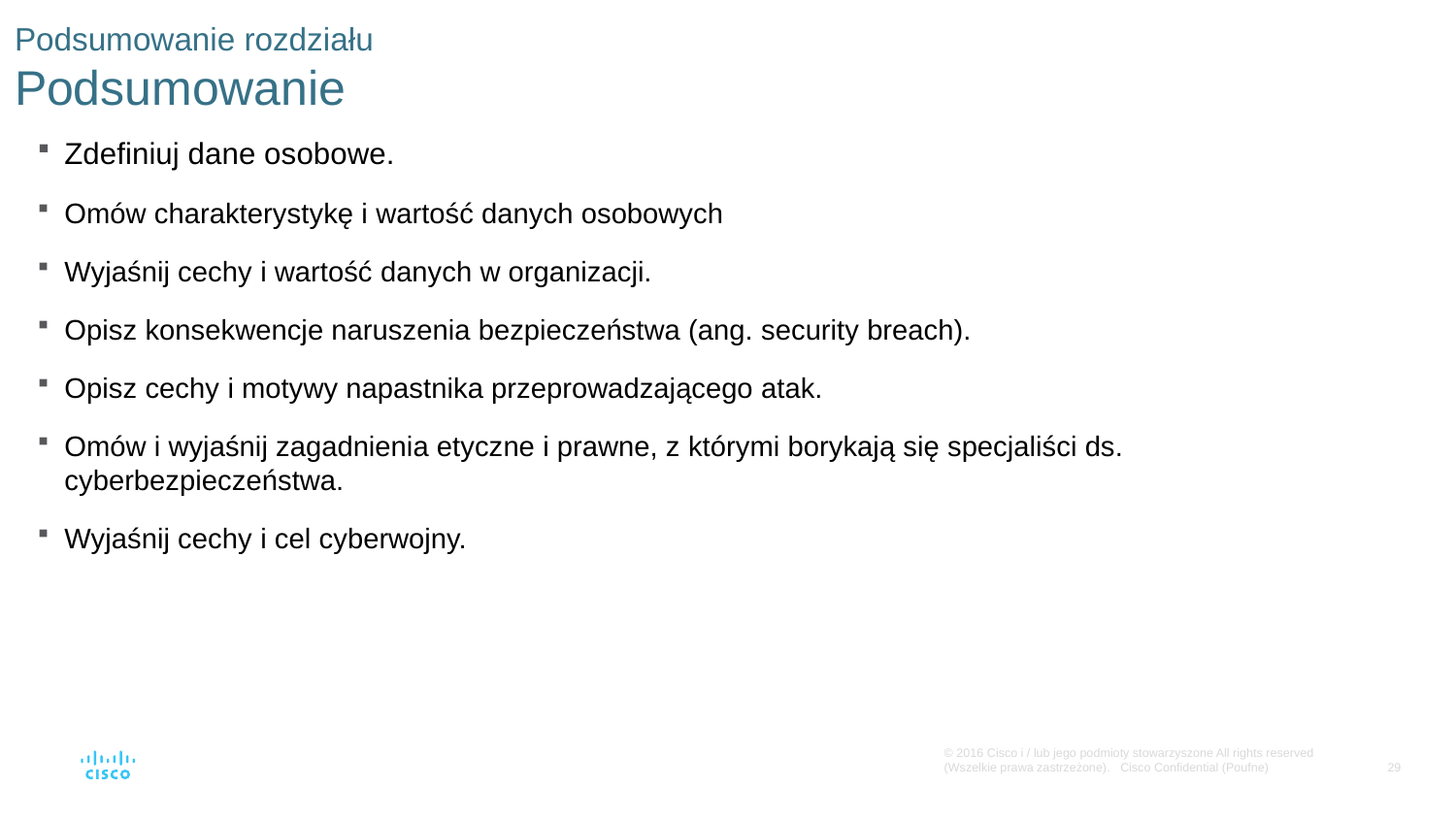

# Podsumowanie rozdziału Podsumowanie
Zdefiniuj dane osobowe.
Omów charakterystykę i wartość danych osobowych
Wyjaśnij cechy i wartość danych w organizacji.
Opisz konsekwencje naruszenia bezpieczeństwa (ang. security breach).
Opisz cechy i motywy napastnika przeprowadzającego atak.
Omów i wyjaśnij zagadnienia etyczne i prawne, z którymi borykają się specjaliści ds. cyberbezpieczeństwa.
Wyjaśnij cechy i cel cyberwojny.